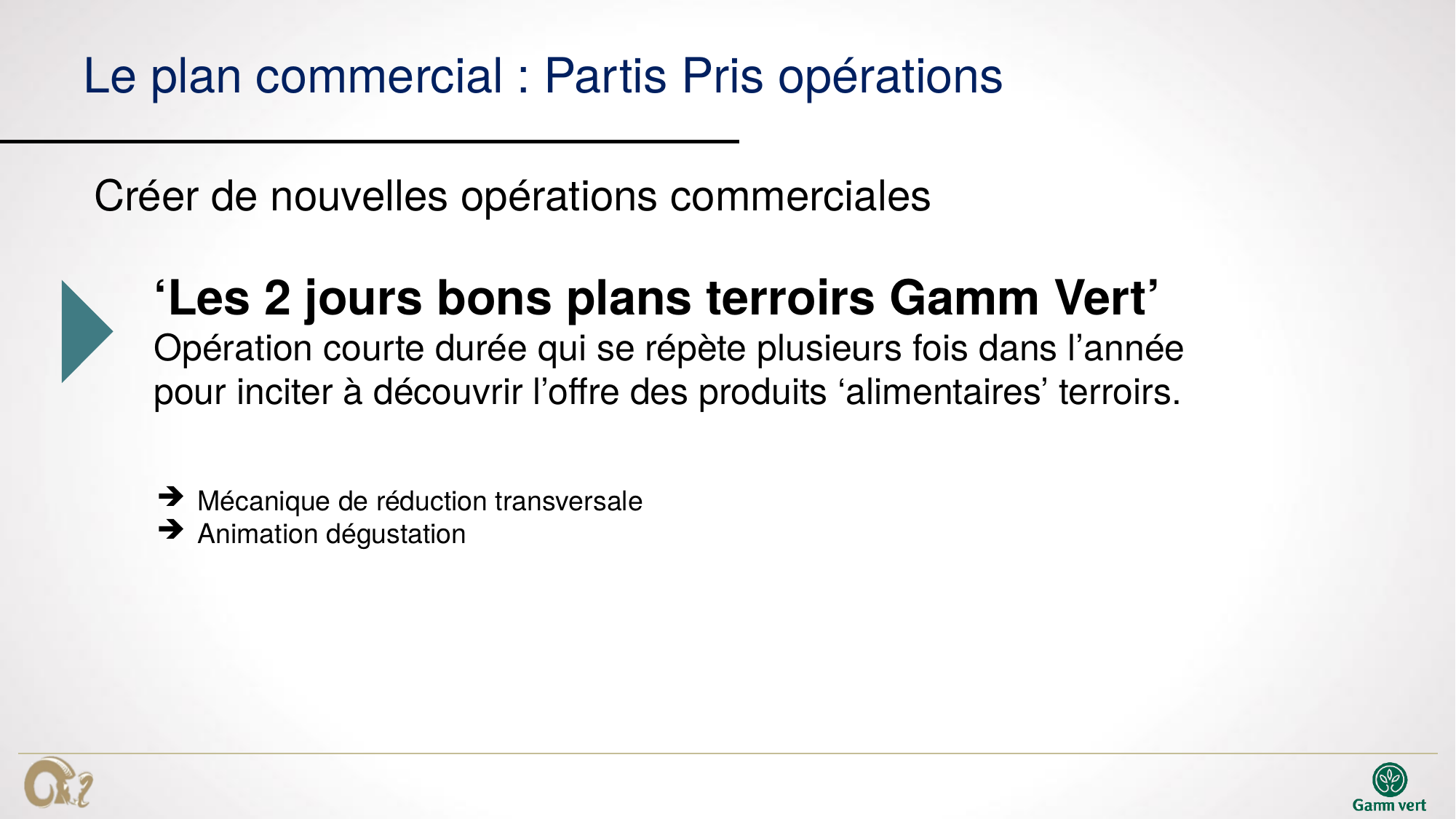

# Le plan commercial : Partis Pris opérations
Créer de nouvelles opérations commerciales
‘Les 2 jours bons plans terroirs Gamm Vert’
Opération courte durée qui se répète plusieurs fois dans l’année pour inciter à découvrir l’offre des produits ‘alimentaires’ terroirs.

Mécanique de réduction transversale
Animation dégustation